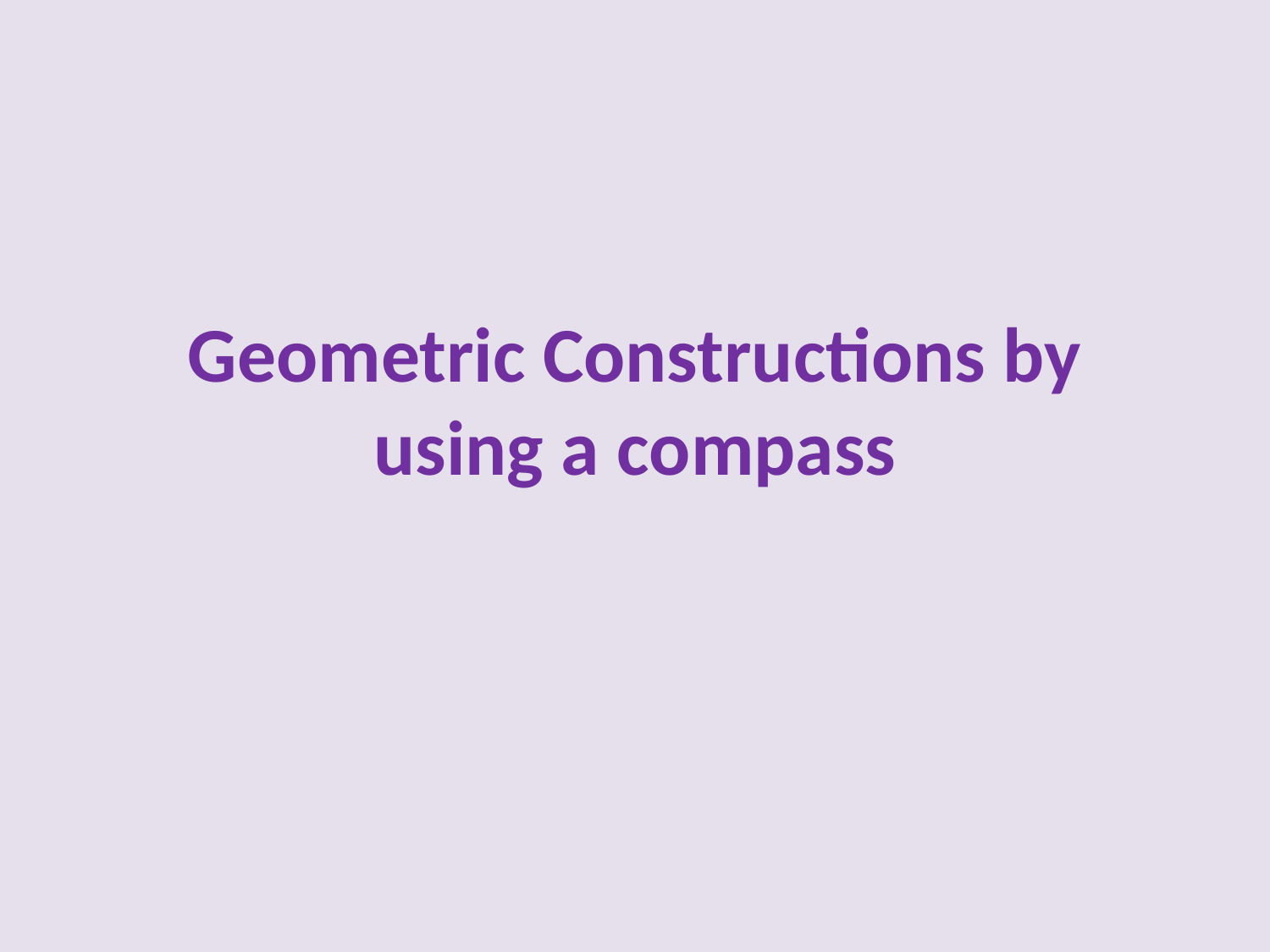

# Geometric Constructions by using a compass